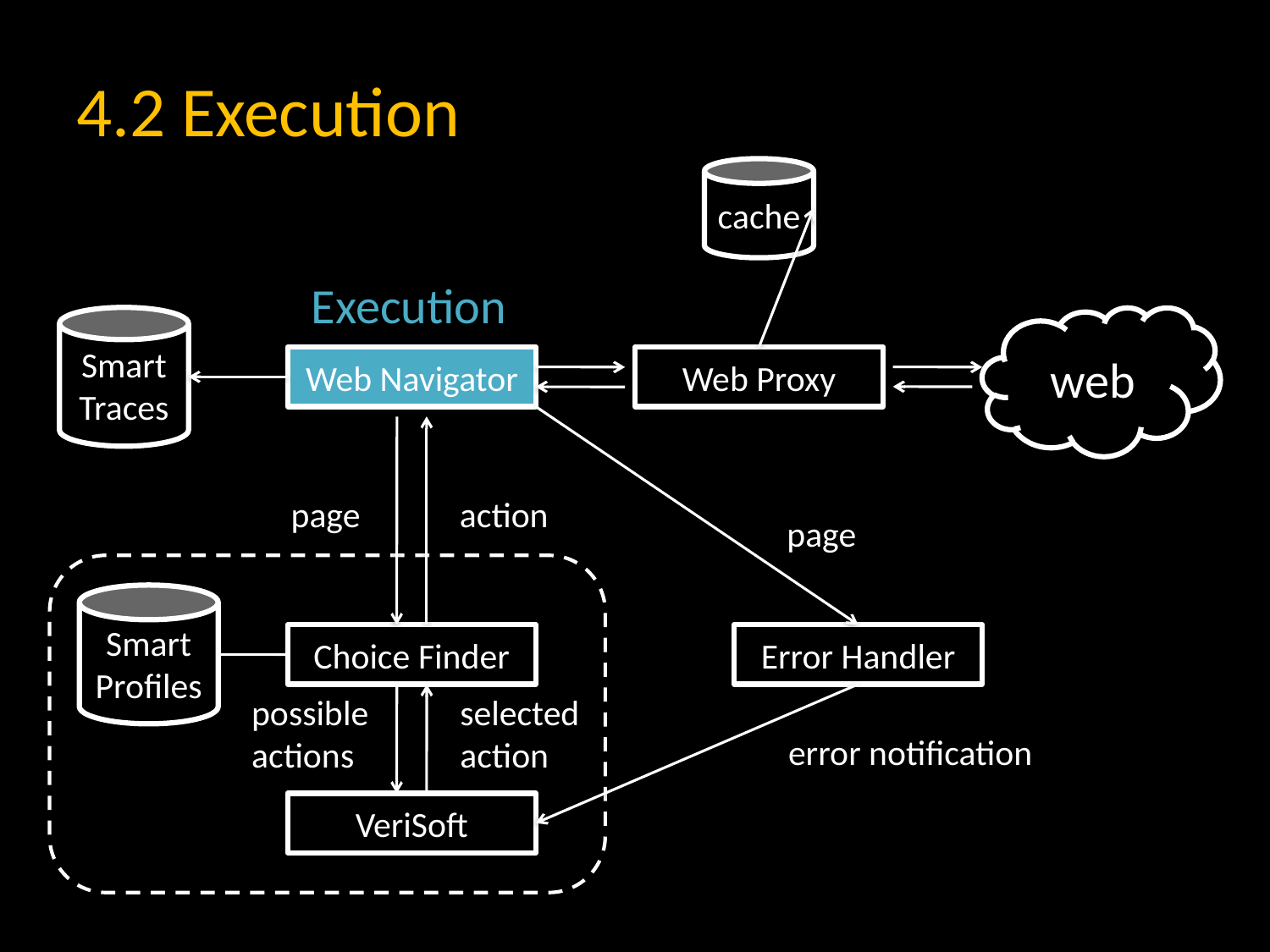

# 4.2 Execution
cache
Execution
Smart Traces
web
Web Navigator
Web Proxy
page
action
page

Smart Profiles
Choice Finder
Error Handler
possible
actions
selected
action
error notification
VeriSoft